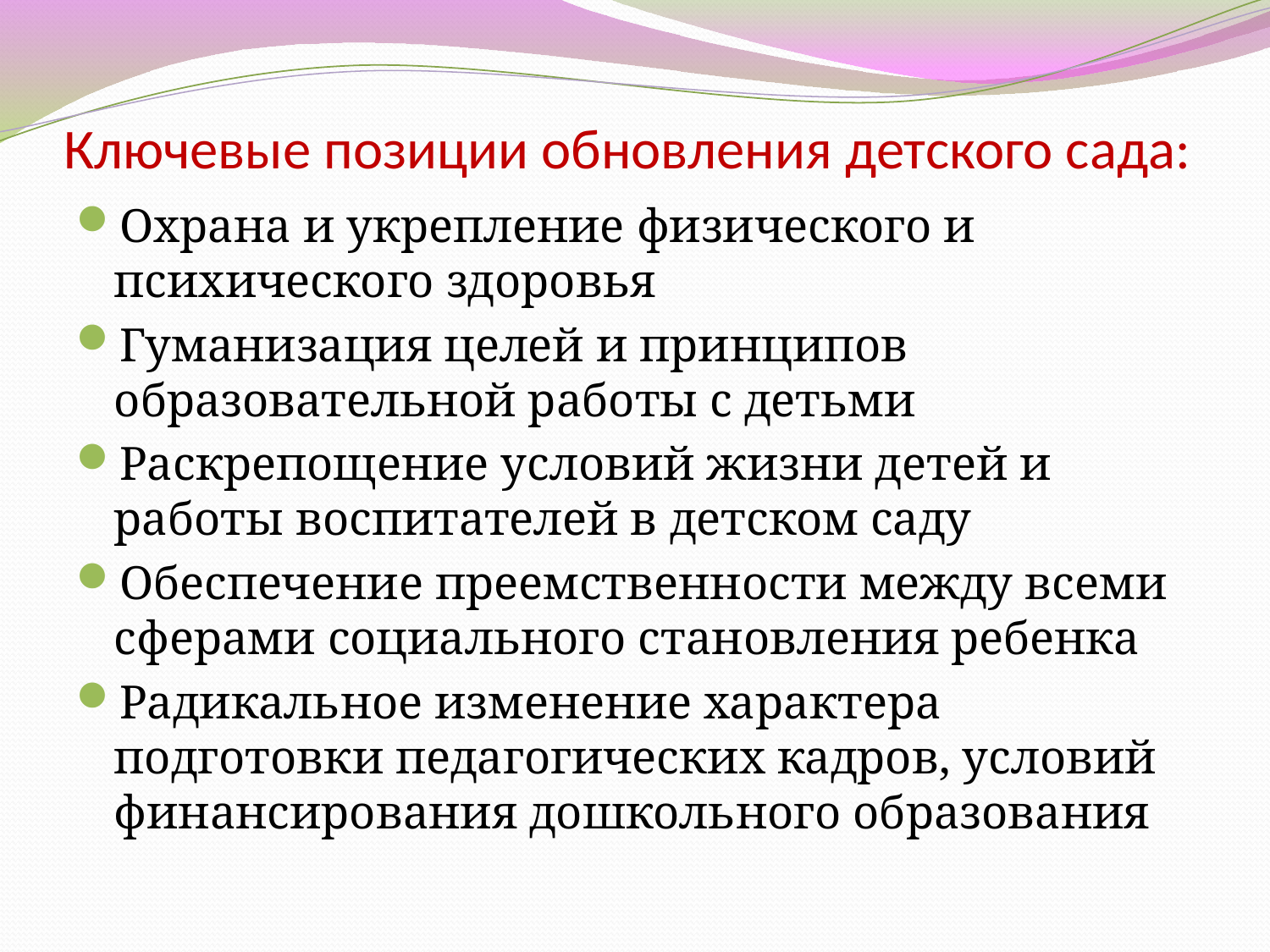

# Ключевые позиции обновления детского сада:
Охрана и укрепление физического и психического здоровья
Гуманизация целей и принципов образовательной работы с детьми
Раскрепощение условий жизни детей и работы воспитателей в детском саду
Обеспечение преемственности между всеми сферами социального становления ребенка
Радикальное изменение характера подготовки педагогических кадров, условий финансирования дошкольного образования